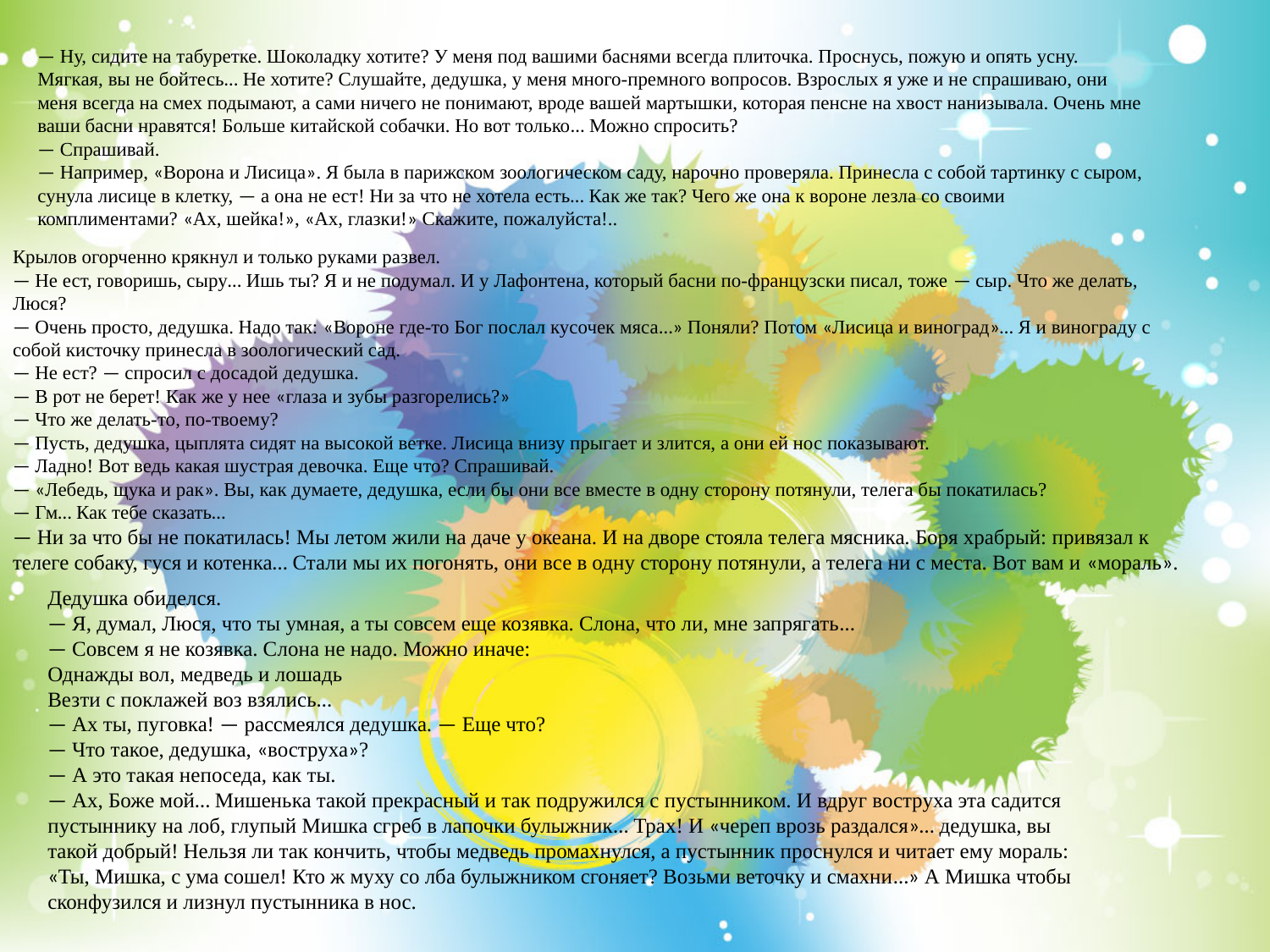

— Ну, сидите на табуретке. Шоколадку хотите? У меня под вашими баснями всегда плиточка. Проснусь, пожую и опять усну. Мягкая, вы не бойтесь… Не хотите? Слушайте, дедушка, у меня много-премного вопросов. Взрослых я уже и не спрашиваю, они меня всегда на смех подымают, а сами ничего не понимают, вроде вашей мартышки, которая пенсне на хвост нанизывала. Очень мне ваши басни нравятся! Больше китайской собачки. Но вот только… Можно спросить?
— Спрашивай.
— Например, «Ворона и Лисица». Я была в парижском зоологическом саду, нарочно проверяла. Принесла с собой тартинку с сыром, сунула лисице в клетку, — а она не ест! Ни за что не хотела есть… Как же так? Чего же она к вороне лезла со своими комплиментами? «Ах, шейка!», «Ах, глазки!» Скажите, пожалуйста!..
Крылов огорченно крякнул и только руками развел.
— Не ест, говоришь, сыру… Ишь ты? Я и не подумал. И у Лафонтена, который басни по-французски писал, тоже — сыр. Что же делать, Люся?
— Очень просто, дедушка. Надо так: «Вороне где-то Бог послал кусочек мяса…» Поняли? Потом «Лисица и виноград»… Я и винограду с собой кисточку принесла в зоологический сад.
— Не ест? — спросил с досадой дедушка.
— В рот не берет! Как же у нее «глаза и зубы разгорелись?»
— Что же делать-то, по-твоему?
— Пусть, дедушка, цыплята сидят на высокой ветке. Лисица внизу прыгает и злится, а они ей нос показывают.
— Ладно! Вот ведь какая шустрая девочка. Еще что? Спрашивай.
— «Лебедь, щука и рак». Вы, как думаете, дедушка, если бы они все вместе в одну сторону потянули, телега бы покатилась?
— Гм… Как тебе сказать…
— Ни за что бы не покатилась! Мы летом жили на даче у океана. И на дворе стояла телега мясника. Боря храбрый: привязал к телеге собаку, гуся и котенка… Стали мы их погонять, они все в одну сторону потянули, а телега ни с места. Вот вам и «мораль».
Дедушка обиделся.
— Я, думал, Люся, что ты умная, а ты совсем еще козявка. Слона, что ли, мне запрягать…
— Совсем я не козявка. Слона не надо. Можно иначе:
Однажды вол, медведь и лошадь
Везти с поклажей воз взялись…
— Ах ты, пуговка! — рассмеялся дедушка. — Еще что?
— Что такое, дедушка, «воструха»?
— А это такая непоседа, как ты.
— Ах, Боже мой… Мишенька такой прекрасный и так подружился с пустынником. И вдруг воструха эта садится пустыннику на лоб, глупый Мишка сгреб в лапочки булыжник… Трах! И «череп врозь раздался»… дедушка, вы такой добрый! Нельзя ли так кончить, чтобы медведь промахнулся, а пустынник проснулся и читает ему мораль: «Ты, Мишка, с ума сошел! Кто ж муху со лба булыжником сгоняет? Возьми веточку и смахни…» А Мишка чтобы сконфузился и лизнул пустынника в нос.